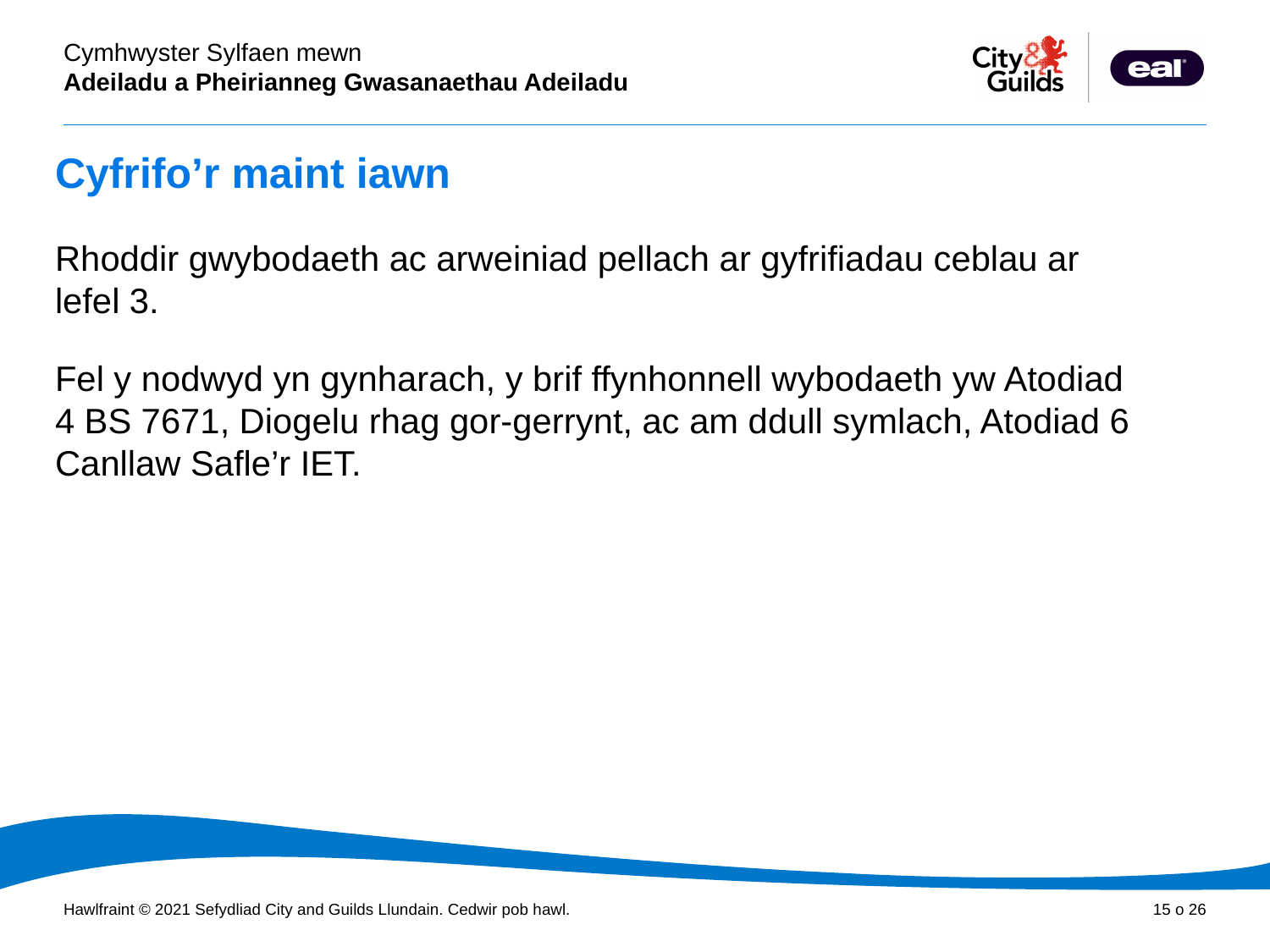

# Cyfrifo’r maint iawn
Rhoddir gwybodaeth ac arweiniad pellach ar gyfrifiadau ceblau ar lefel 3.
Fel y nodwyd yn gynharach, y brif ffynhonnell wybodaeth yw Atodiad 4 BS 7671, Diogelu rhag gor-gerrynt, ac am ddull symlach, Atodiad 6 Canllaw Safle’r IET.